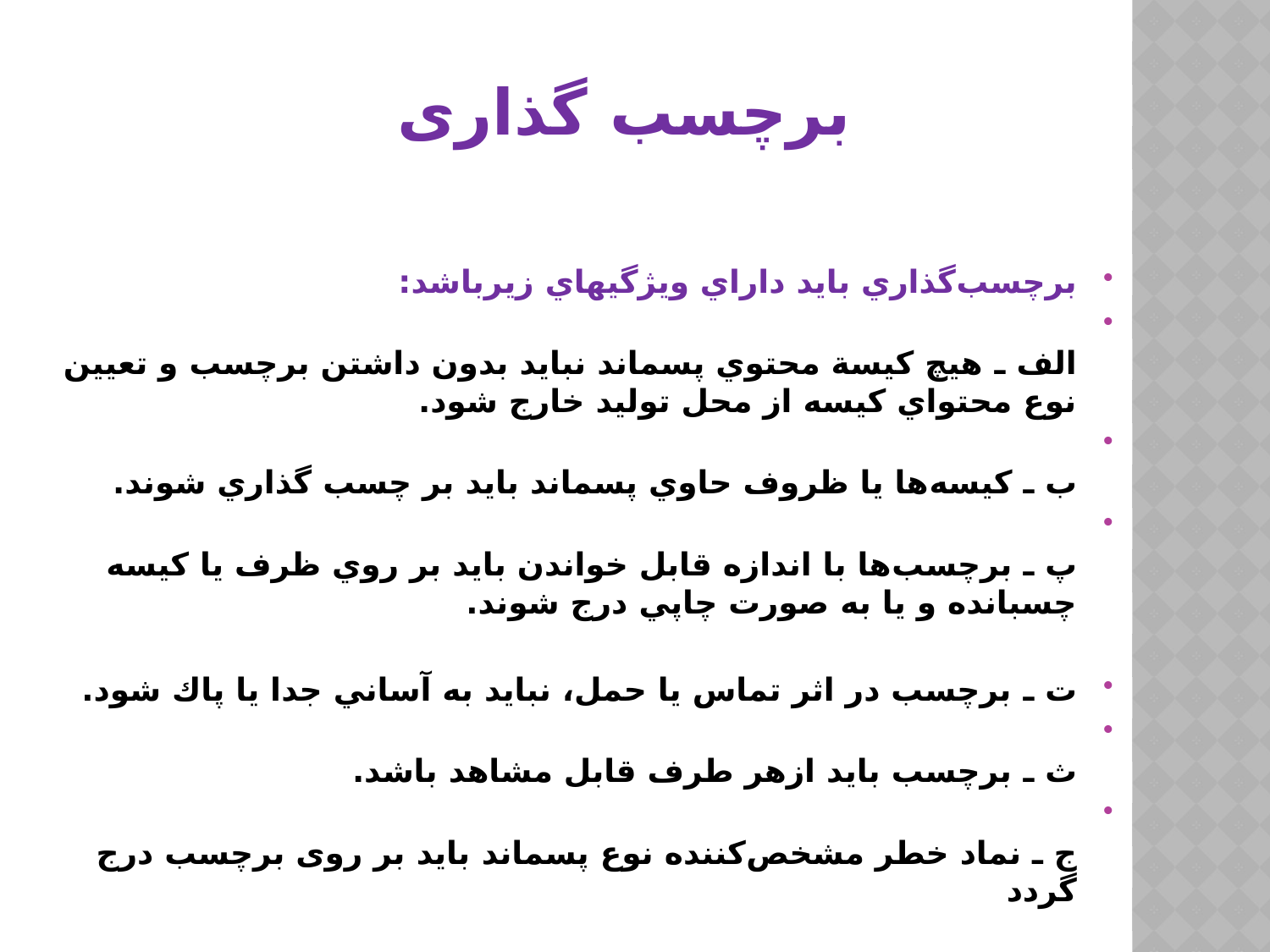

# برچسب گذاری

برچسب‌گذاري بايد داراي ويژگيهاي زيرباشد:
الف ـ هيچ كيسة محتوي پسماند نبايد بدون داشتن برچسب و تعيين نوع محتواي كيسه از محل توليد خارج شود.
ب ـ كيسه‌ها يا ظروف حاوي پسماند بايد بر چسب گذاري شوند.
پ ـ برچسب‌ها با اندازه قابل خواندن بايد بر روي ظرف يا كيسه چسبانده و يا به صورت چاپي درج شوند.

ت ـ برچسب در اثر تماس يا حمل، نبايد به آساني جدا يا پاك شود.
ث ـ برچسب بايد ازهر طرف قابل مشاهد باشد.
ج ـ نماد خطر مشخص‌كننده نوع پسماند باید بر روی برچسب درج گردد